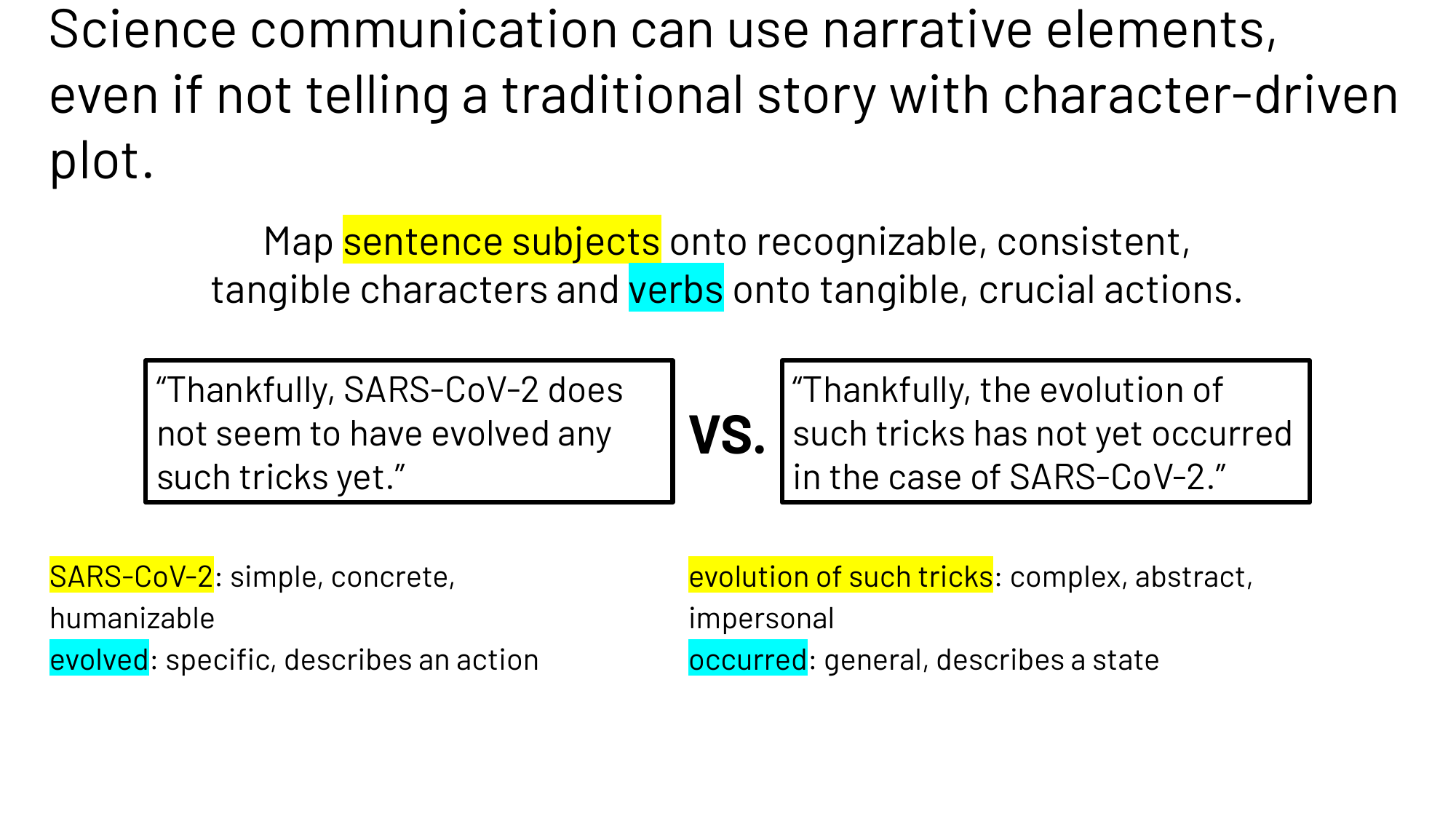

Science communication can use narrative elements,
even if not telling a traditional story with character-driven plot.
Map sentence subjects onto recognizable, consistent,
tangible characters and verbs onto tangible, crucial actions.
“Thankfully, SARS-CoV-2 does not seem to have evolved any such tricks yet.”
“Thankfully, the evolution of such tricks has not yet occurred in the case of SARS-CoV-2.”
VS.
SARS-CoV-2: simple, concrete, humanizable
evolved: specific, describes an action
evolution of such tricks: complex, abstract, impersonal
occurred: general, describes a state